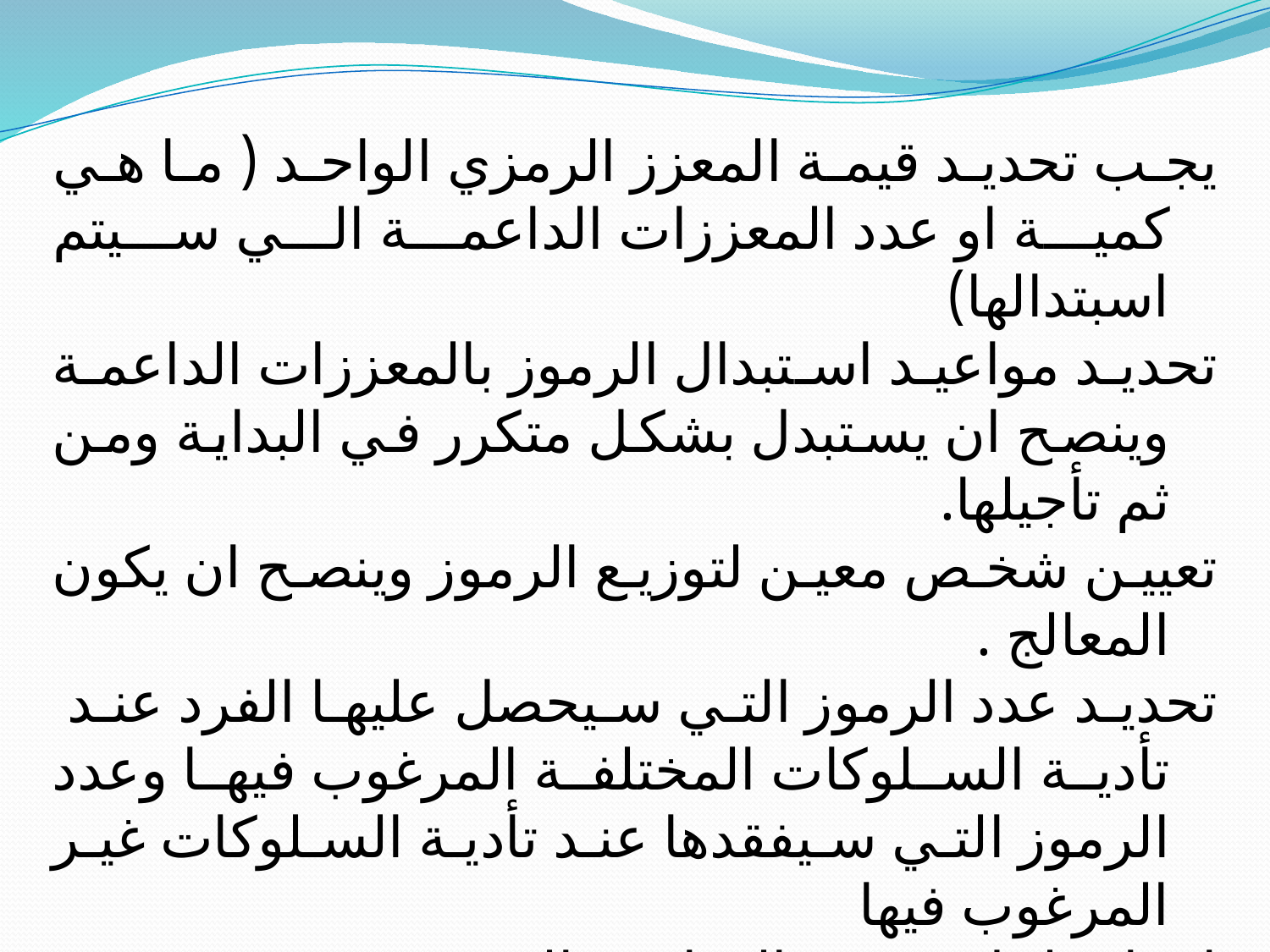

يجب تحديد قيمة المعزز الرمزي الواحد ( ما هي كمية او عدد المعززات الداعمة الي سيتم اسبتدالها)
تحديد مواعيد استبدال الرموز بالمعززات الداعمة وينصح ان يستبدل بشكل متكرر في البداية ومن ثم تأجيلها.
تعيين شخص معين لتوزيع الرموز وينصح ان يكون المعالج .
تحديد عدد الرموز التي سيحصل عليها الفرد عند  تأدية السلوكات المختلفة المرغوب فيها وعدد الرموز التي سيفقدها عند تأدية السلوكات غير المرغوب فيها
اعداد دليل يوضح القوانين التي ستتبع في تنفيذ البرنامج ( أهداف البرنامج المنوي تحقيقها ، الخطوات العامة التي سيتم اتباعها ، كتابة التعليمات ، عدد النقاط المعطاة وربطها بمدى اتباعهم للتعليمات .... الخ)